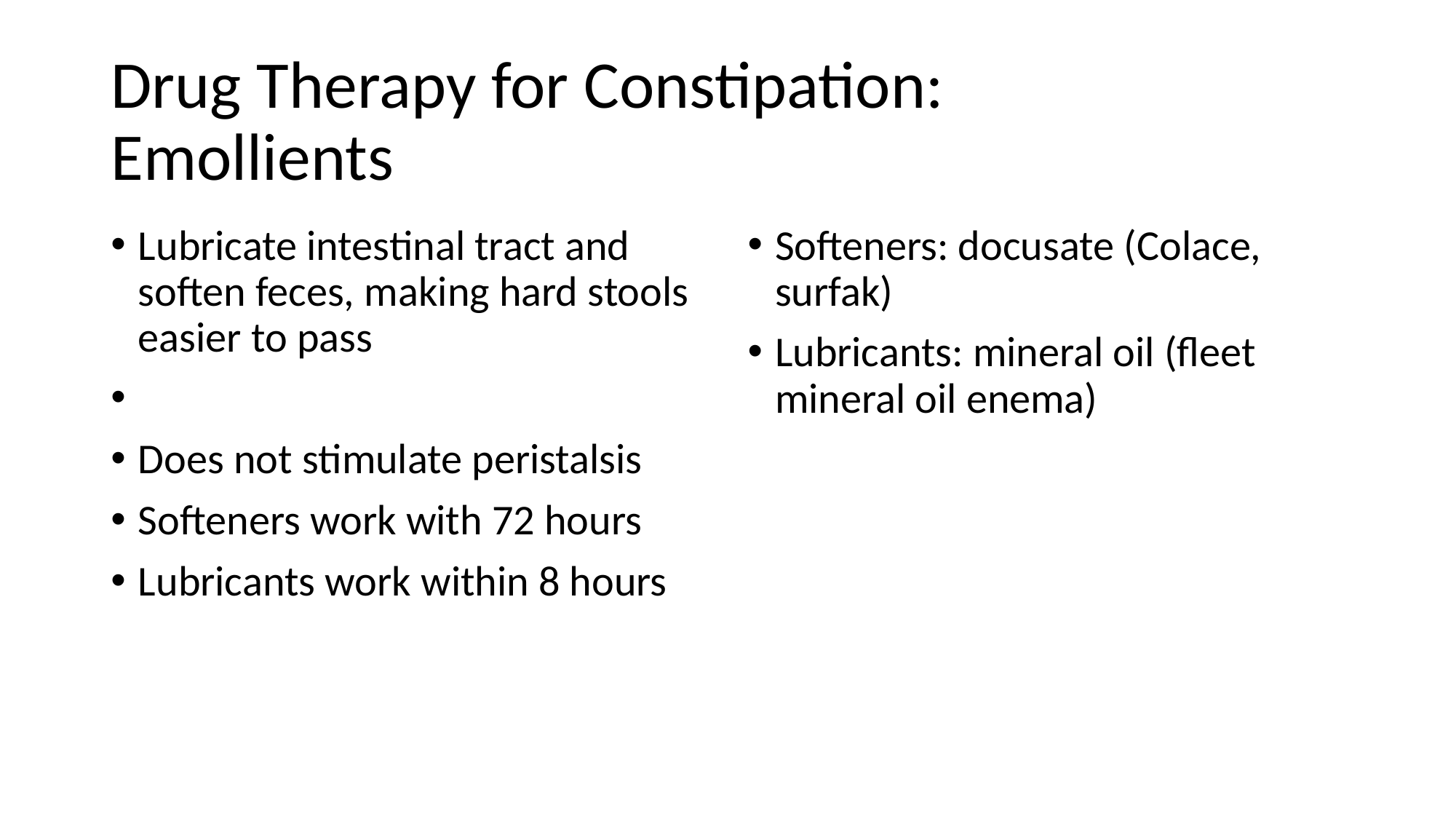

# Drug Therapy for Constipation: Emollients
Lubricate intestinal tract and soften feces, making hard stools easier to pass

Does not stimulate peristalsis
Softeners work with 72 hours
Lubricants work within 8 hours
Softeners: docusate (Colace, surfak)
Lubricants: mineral oil (fleet mineral oil enema)